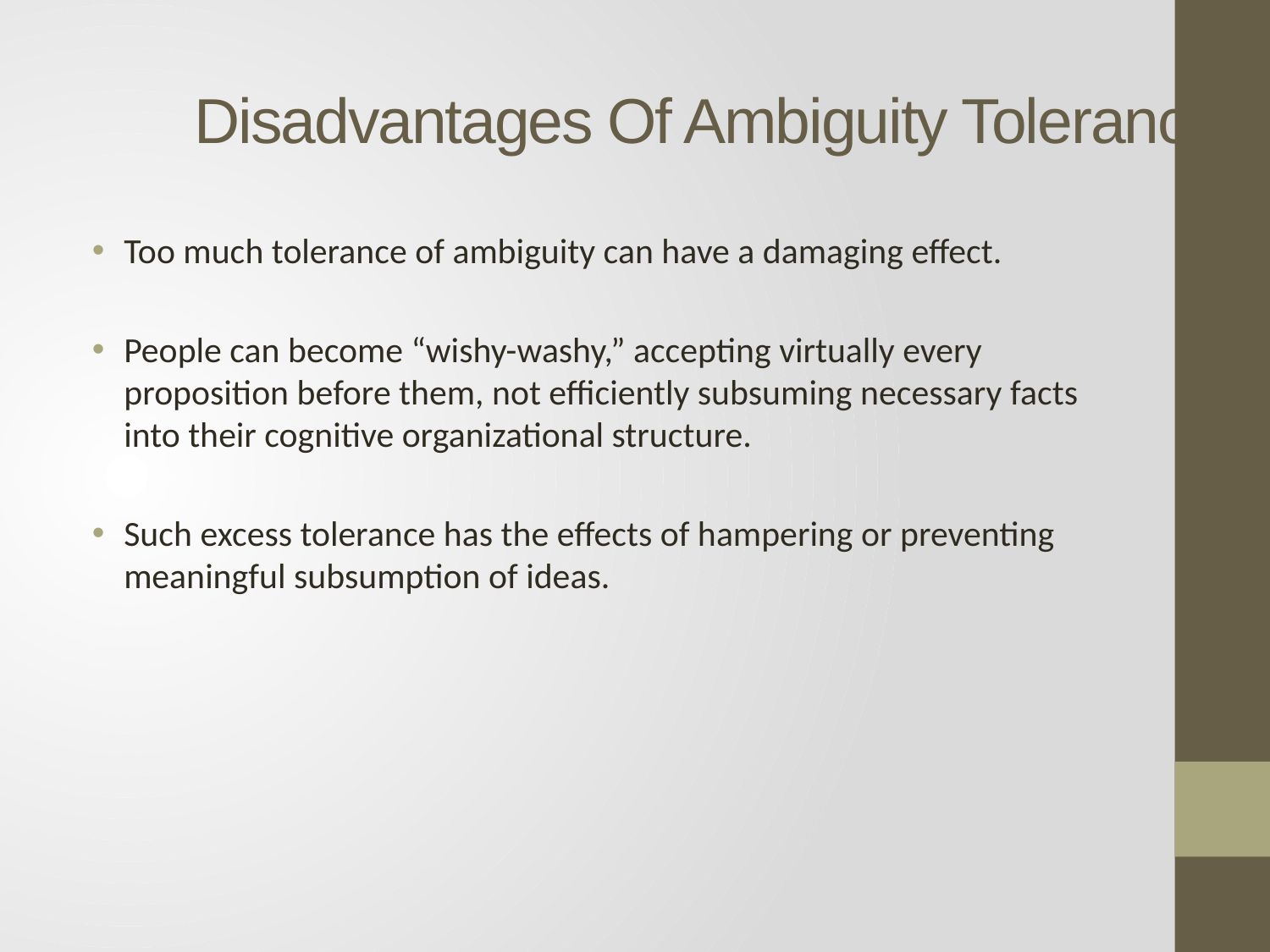

# Disadvantages Of Ambiguity Tolerance
Too much tolerance of ambiguity can have a damaging effect.

People can become “wishy-washy,” accepting virtually every proposition before them, not efficiently subsuming necessary facts into their cognitive organizational structure.

Such excess tolerance has the effects of hampering or preventing meaningful subsumption of ideas.